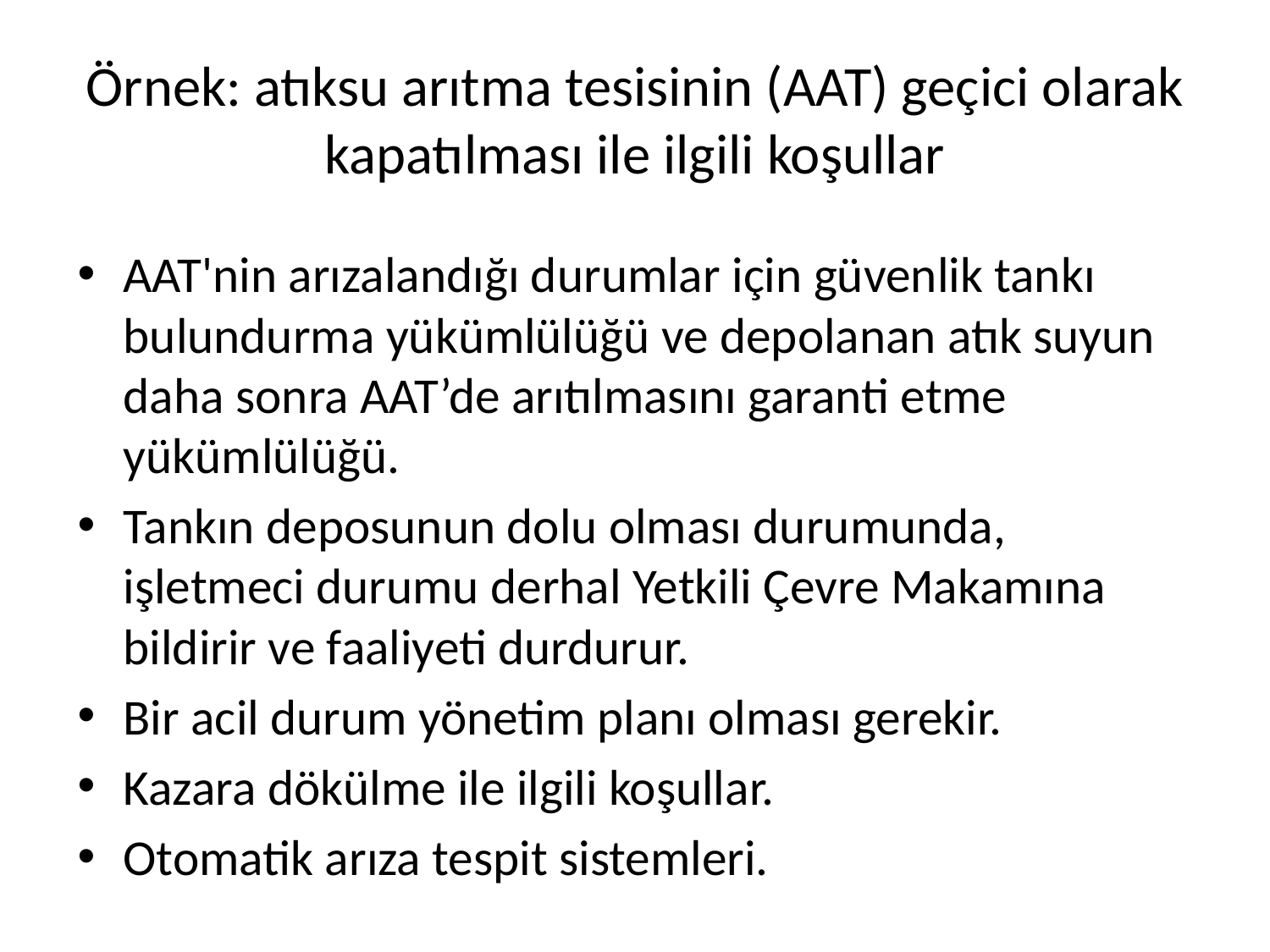

# Örnek: atıksu arıtma tesisinin (AAT) geçici olarak kapatılması ile ilgili koşullar
AAT'nin arızalandığı durumlar için güvenlik tankı bulundurma yükümlülüğü ve depolanan atık suyun daha sonra AAT’de arıtılmasını garanti etme yükümlülüğü.
Tankın deposunun dolu olması durumunda, işletmeci durumu derhal Yetkili Çevre Makamına bildirir ve faaliyeti durdurur.
Bir acil durum yönetim planı olması gerekir.
Kazara dökülme ile ilgili koşullar.
Otomatik arıza tespit sistemleri.